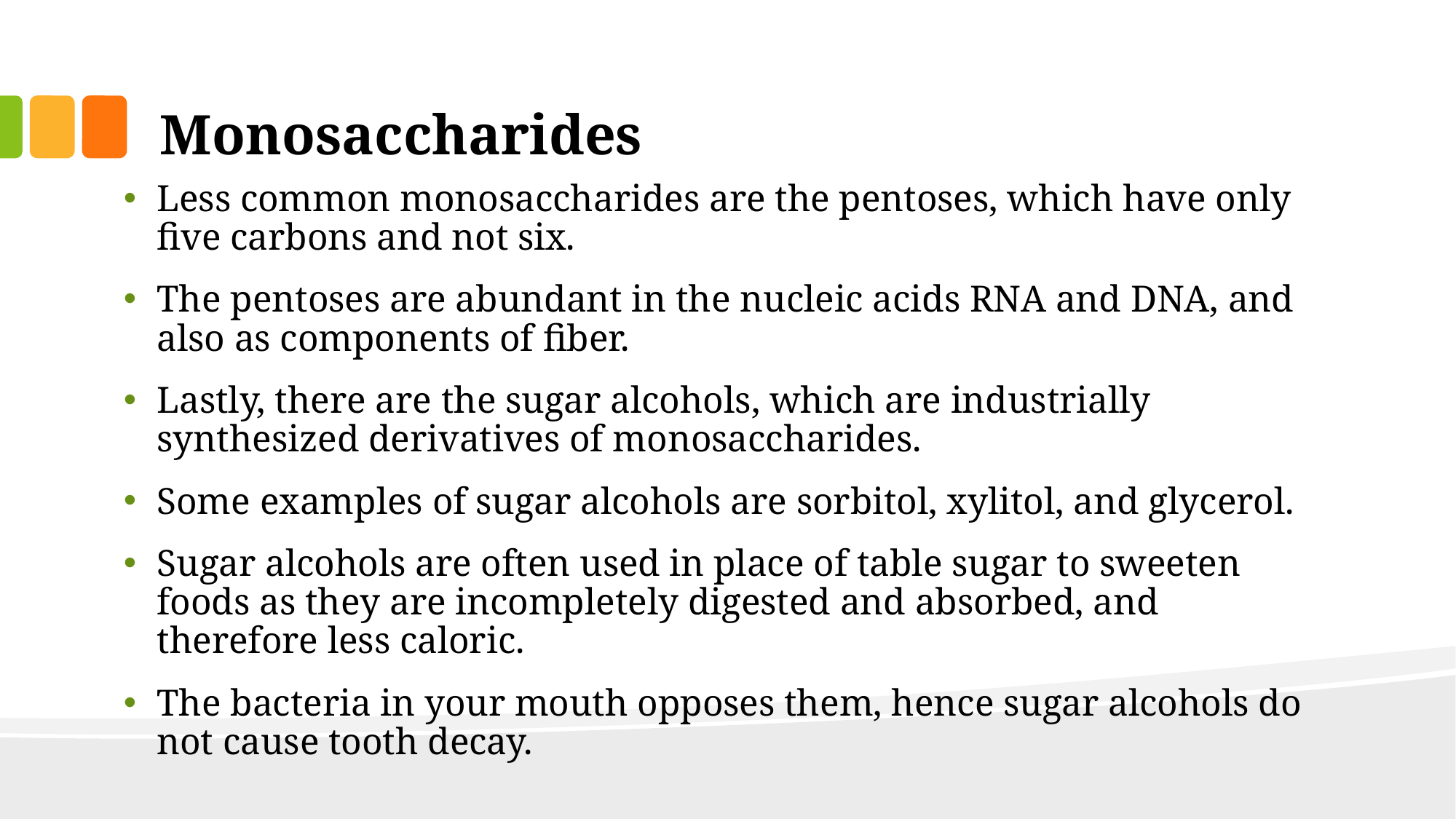

# Monosaccharides
Less common monosaccharides are the pentoses, which have only five carbons and not six.
The pentoses are abundant in the nucleic acids RNA and DNA, and also as components of fiber.
Lastly, there are the sugar alcohols, which are industrially synthesized derivatives of monosaccharides.
Some examples of sugar alcohols are sorbitol, xylitol, and glycerol.
Sugar alcohols are often used in place of table sugar to sweeten foods as they are incompletely digested and absorbed, and therefore less caloric.
The bacteria in your mouth opposes them, hence sugar alcohols do not cause tooth decay.